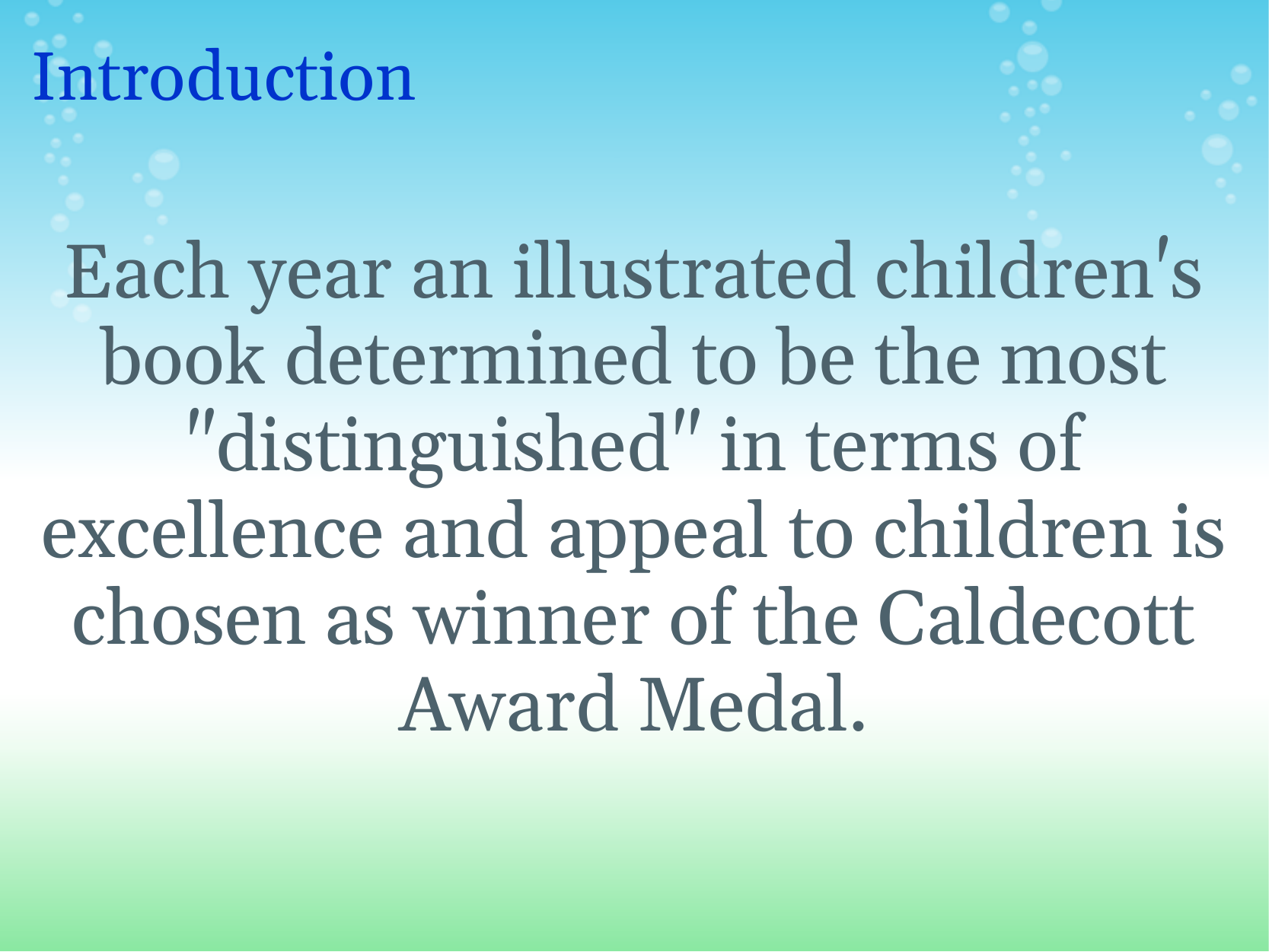

# Introduction
Each year an illustrated children's book determined to be the most "distinguished" in terms of excellence and appeal to children is chosen as winner of the Caldecott Award Medal.